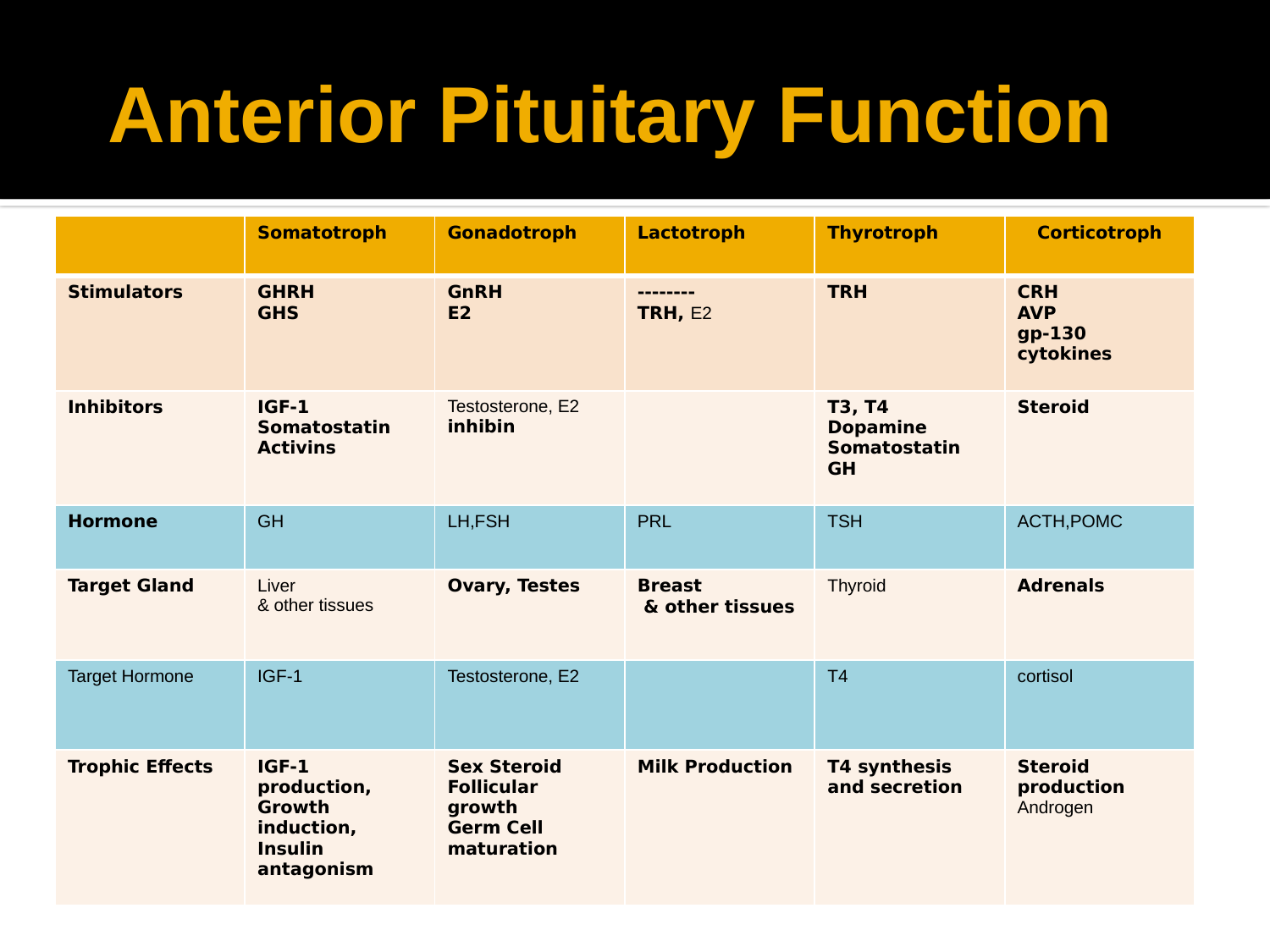

# Anterior Pituitary Function
|  | Somatotroph | Gonadotroph | Lactotroph | Thyrotroph | Corticotroph |
| --- | --- | --- | --- | --- | --- |
| Stimulators | GHRH GHS | GnRH E2 | -------- TRH, E2 | TRH | CRH AVP gp-130 cytokines |
| Inhibitors | IGF-1 Somatostatin Activins | Testosterone, E2 inhibin |  | T3, T4 Dopamine Somatostatin GH | Steroid |
| Hormone | GH | LH,FSH | PRL | TSH | ACTH,POMC |
| Target Gland | Liver & other tissues | Ovary, Testes | Breast & other tissues | Thyroid | Adrenals |
| Target Hormone | IGF-1 | Testosterone, E2 |  | T4 | cortisol |
| Trophic Effects | IGF-1 production, Growth induction, Insulin antagonism | Sex Steroid Follicular growth Germ Cell maturation | Milk Production | T4 synthesis and secretion | Steroid production Androgen |